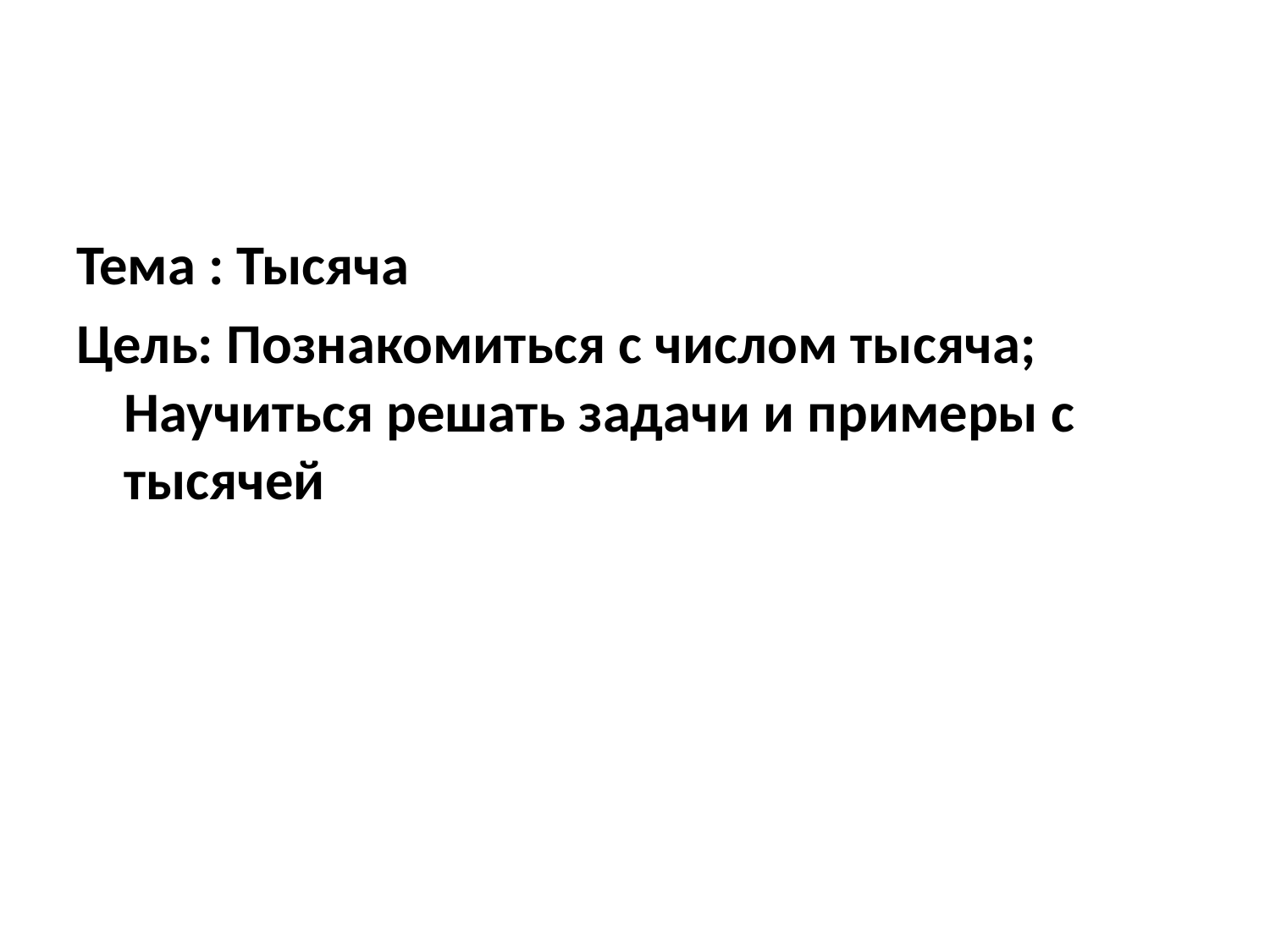

#
Тема : Тысяча
Цель: Познакомиться с числом тысяча; Научиться решать задачи и примеры с тысячей